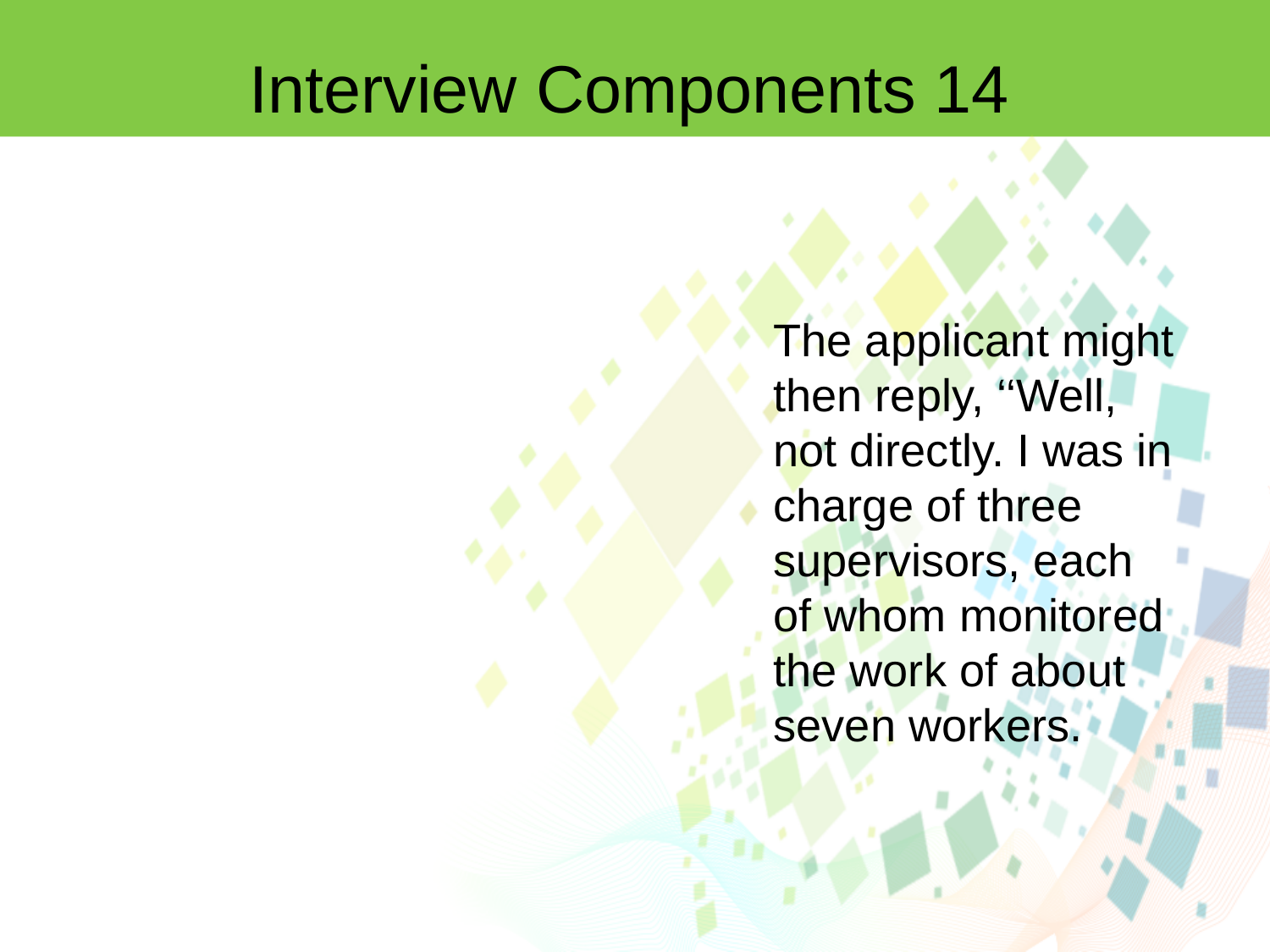

Interview Components 14
The applicant might then reply, ‘‘Well, not directly. I was in charge of three supervisors, each of whom monitored the work of about seven workers.